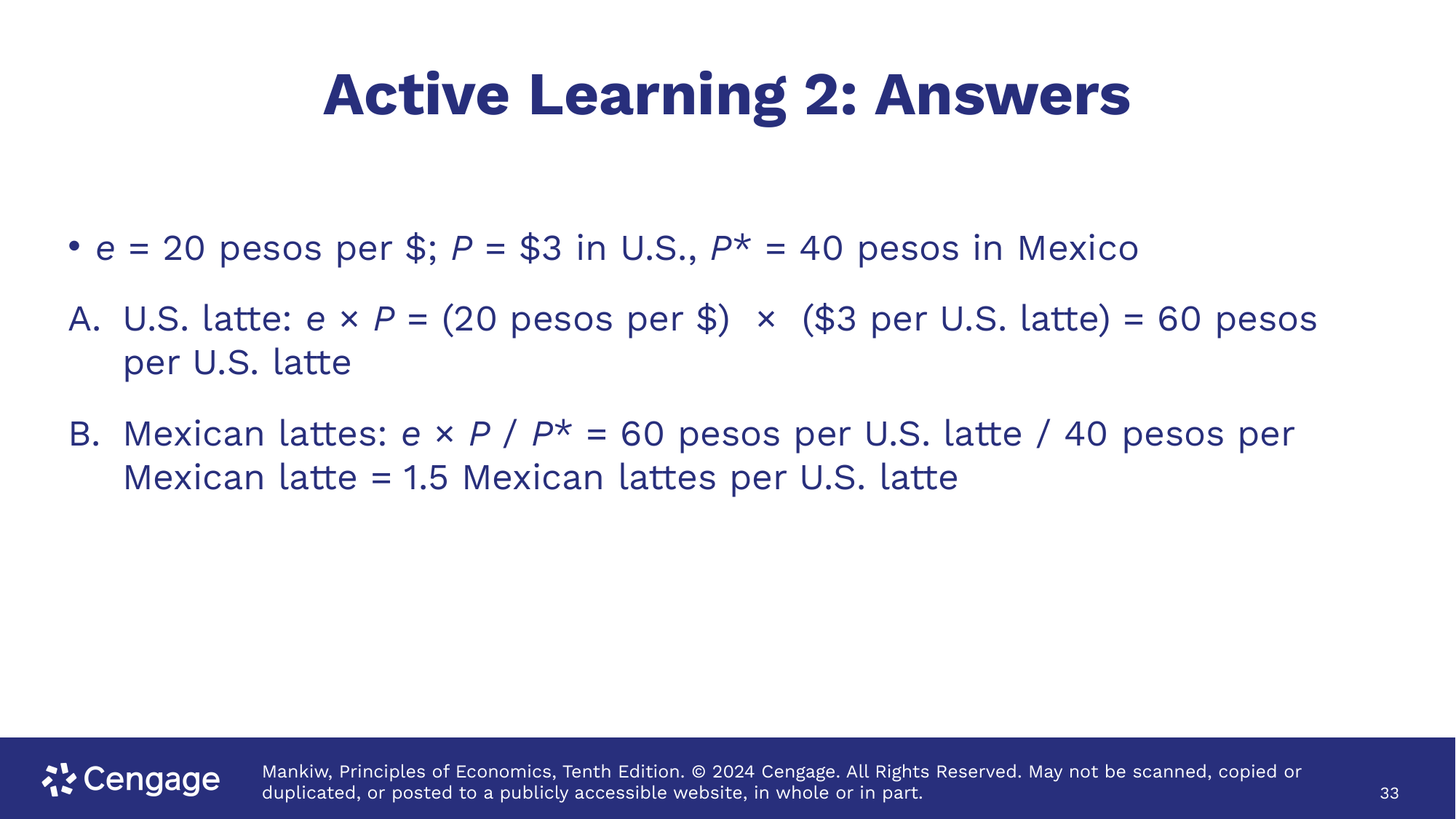

# Active Learning 2: Answers
e = 20 pesos per $; P = $3 in U.S., P* = 40 pesos in Mexico
U.S. latte: e × P = (20 pesos per $)  ×  ($3 per U.S. latte) = 60 pesos per U.S. latte
Mexican lattes: e × P / P* = 60 pesos per U.S. latte / 40 pesos per Mexican latte = 1.5 Mexican lattes per U.S. latte